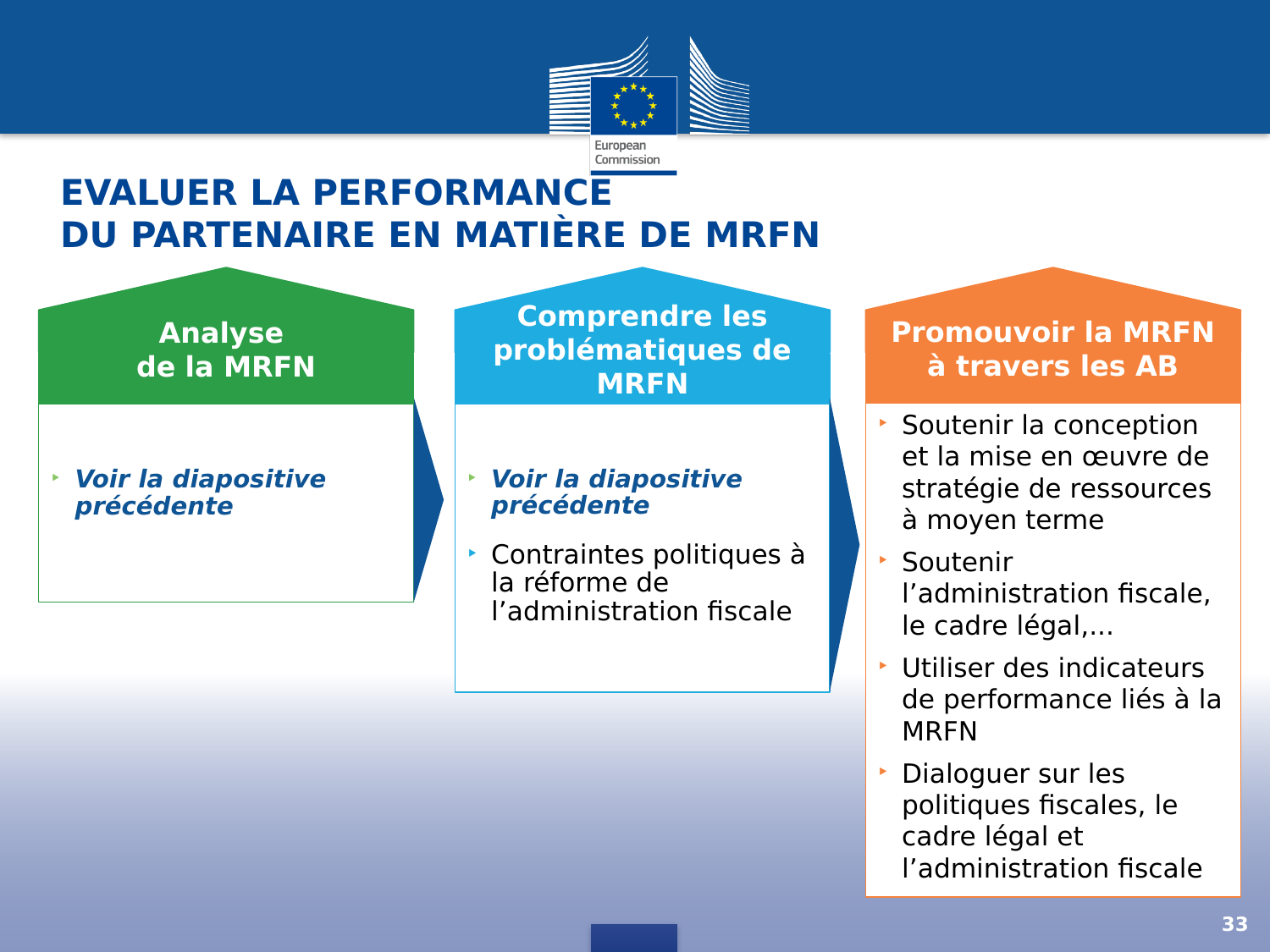

# Evaluer la performance du partenaire en matière de MRFN

Promouvoir la MRFN à travers les AB
Analyse
de la MRFN
Comprendre les problématiques de MRFN

Soutenir la conception et la mise en œuvre de stratégie de ressources à moyen terme
Soutenir l’administration fiscale, le cadre légal,...
Utiliser des indicateurs de performance liés à la MRFN
Dialoguer sur les politiques fiscales, le cadre légal et l’administration fiscale
Voir la diapositive précédente
Contraintes politiques à la réforme de l’administration fiscale
Voir la diapositive précédente

33